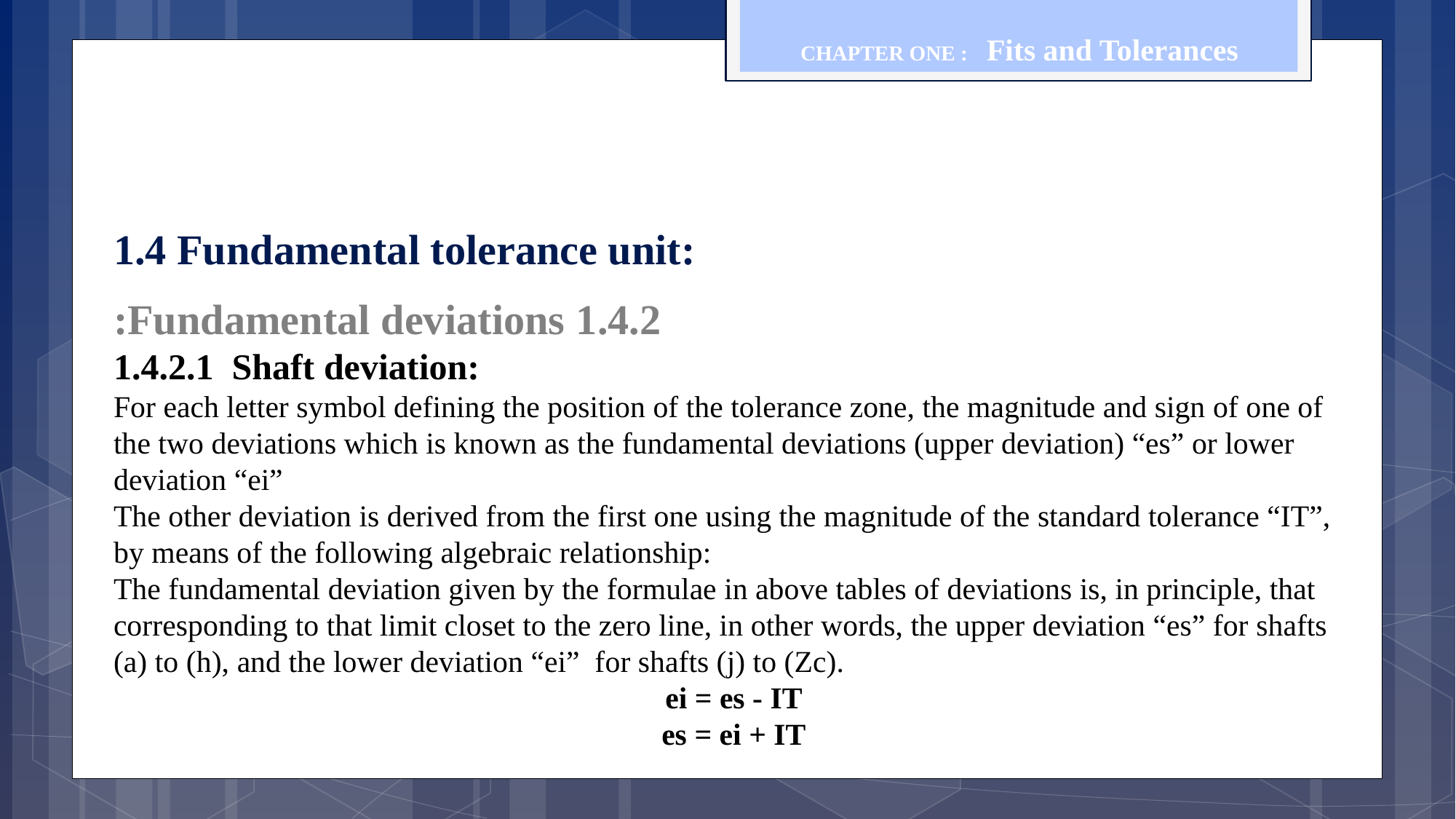

CHAPTER ONE :  Fits and Tolerances
1.4 Fundamental tolerance unit:

1.4.2 Fundamental deviations:
1.4.2.1  Shaft deviation:
For each letter symbol defining the position of the tolerance zone, the magnitude and sign of one of the two deviations which is known as the fundamental deviations (upper deviation) “es” or lower deviation “ei”
The other deviation is derived from the first one using the magnitude of the standard tolerance “IT”, by means of the following algebraic relationship:
The fundamental deviation given by the formulae in above tables of deviations is, in principle, that corresponding to that limit closet to the zero line, in other words, the upper deviation “es” for shafts (a) to (h), and the lower deviation “ei”  for shafts (j) to (Zc).
ei = es - IT
es = ei + IT